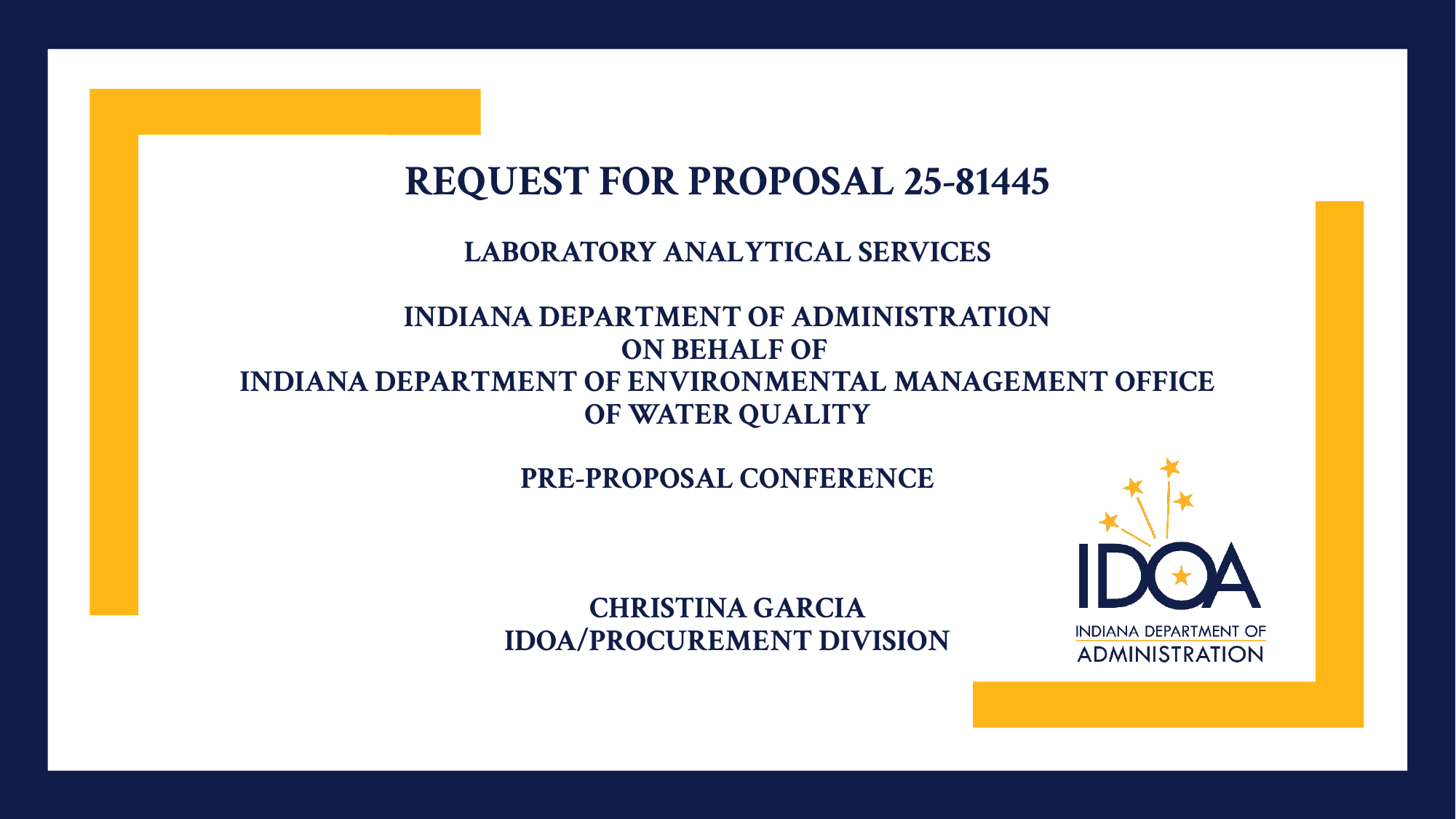

# Request for Proposal 25-81445 laboratory analytical services Indiana Department of Administration On Behalf Of Indiana department of environmental management Office of water quality Pre-Proposal Conference christina garcia IDOA/Procurement Division